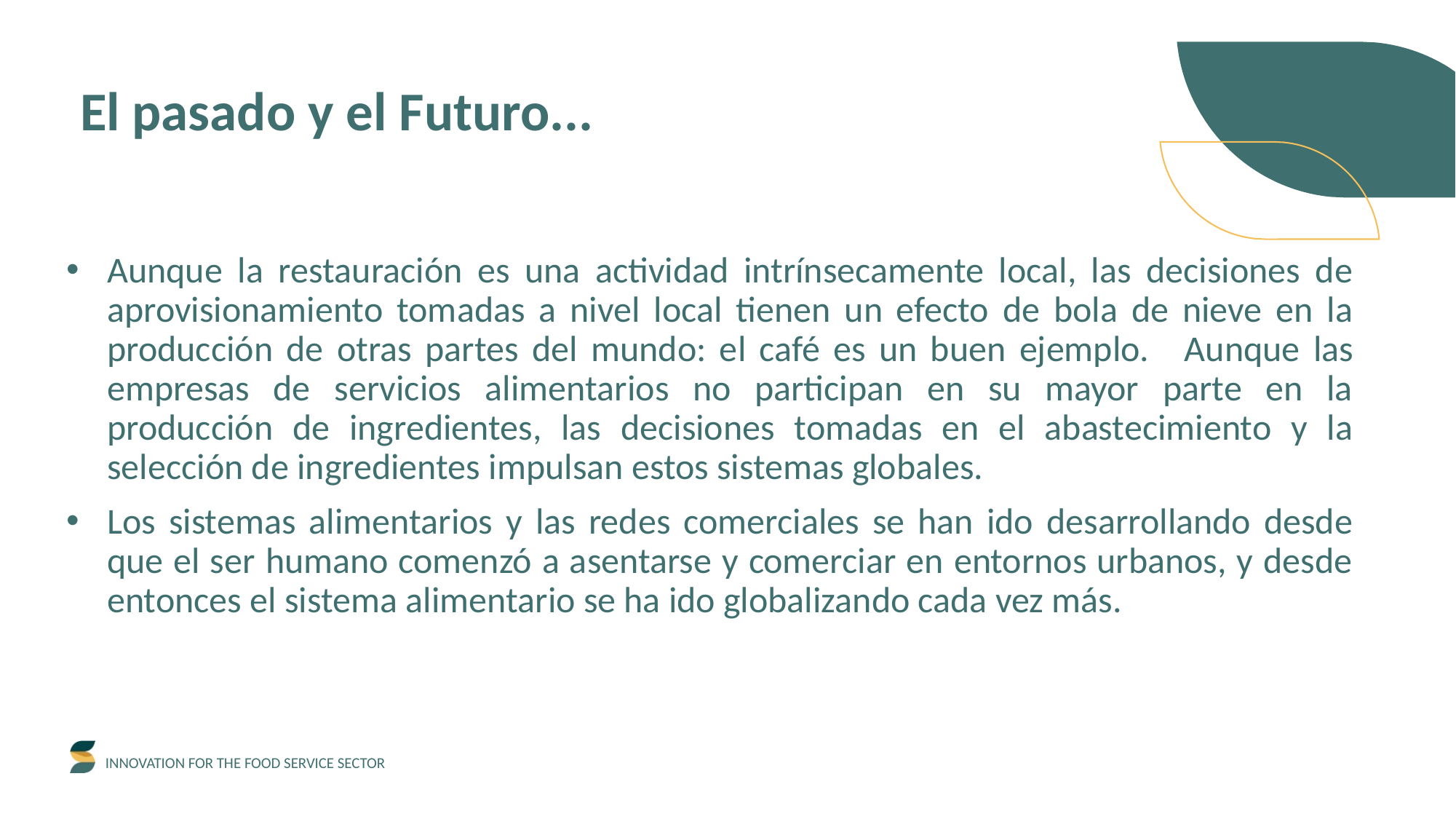

El pasado y el Futuro...

Aunque la restauración es una actividad intrínsecamente local, las decisiones de aprovisionamiento tomadas a nivel local tienen un efecto de bola de nieve en la producción de otras partes del mundo: el café es un buen ejemplo.   Aunque las empresas de servicios alimentarios no participan en su mayor parte en la producción de ingredientes, las decisiones tomadas en el abastecimiento y la selección de ingredientes impulsan estos sistemas globales.
Los sistemas alimentarios y las redes comerciales se han ido desarrollando desde que el ser humano comenzó a asentarse y comerciar en entornos urbanos, y desde entonces el sistema alimentario se ha ido globalizando cada vez más.